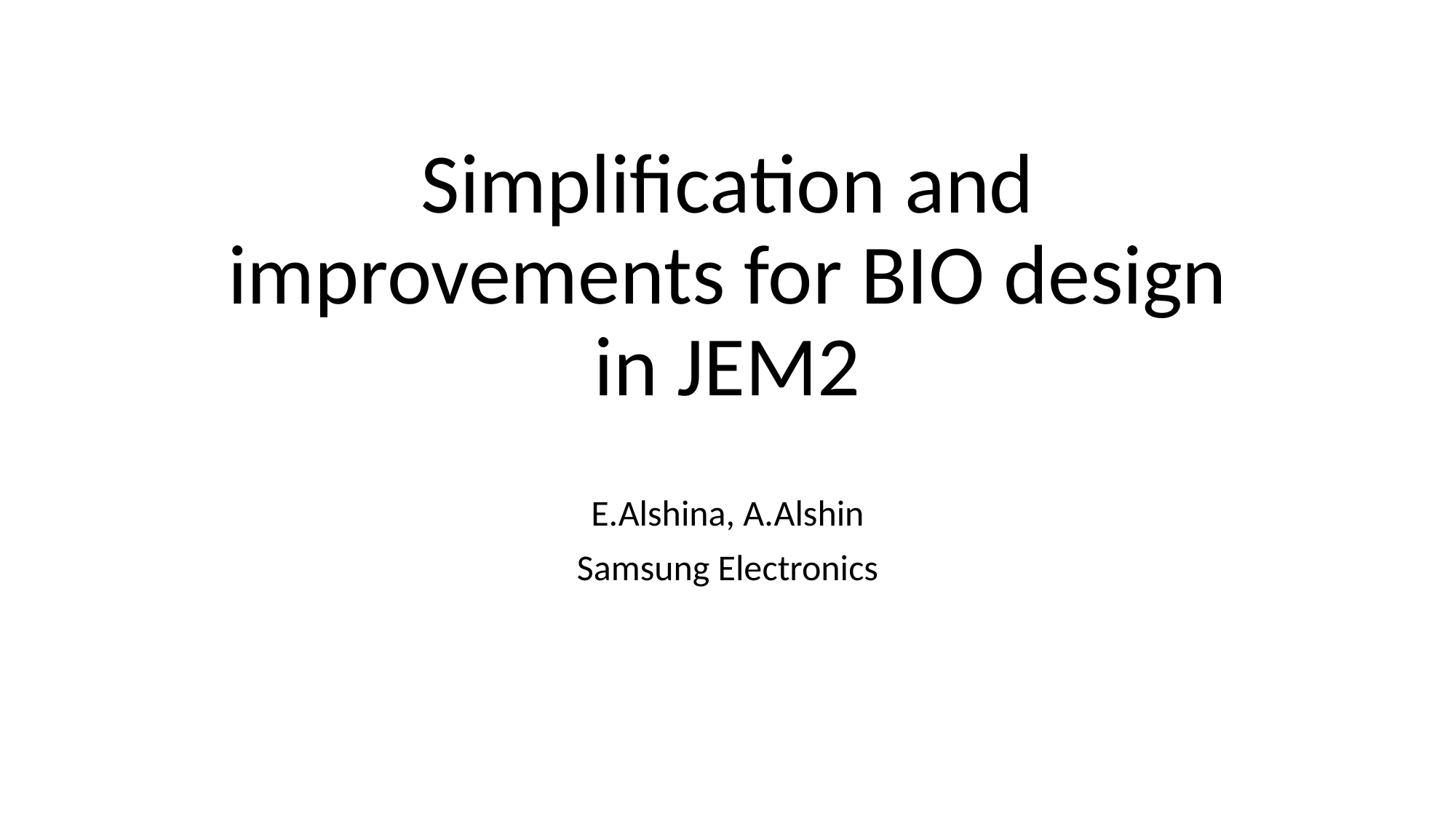

# Simplification and improvements for BIO design in JEM2

E.Alshina, A.Alshin
Samsung Electronics